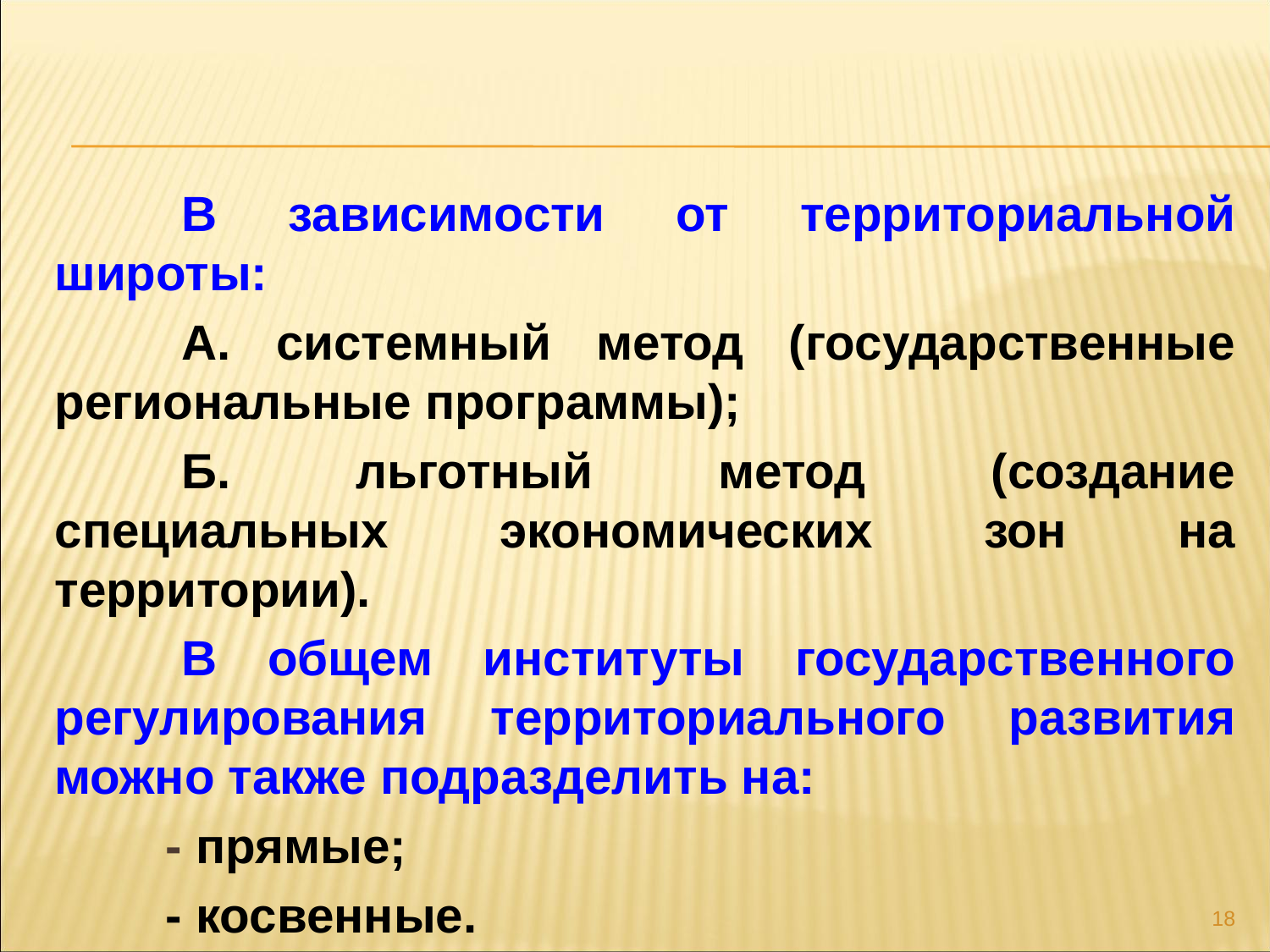

В зависимости от территориальной широты:
	А. системный метод (государственные региональные программы);
	Б. льготный метод (создание специальных экономических зон на территории).
	В общем институты государственного регулирования территориального развития можно также подразделить на:
- прямые;
- косвенные.

18